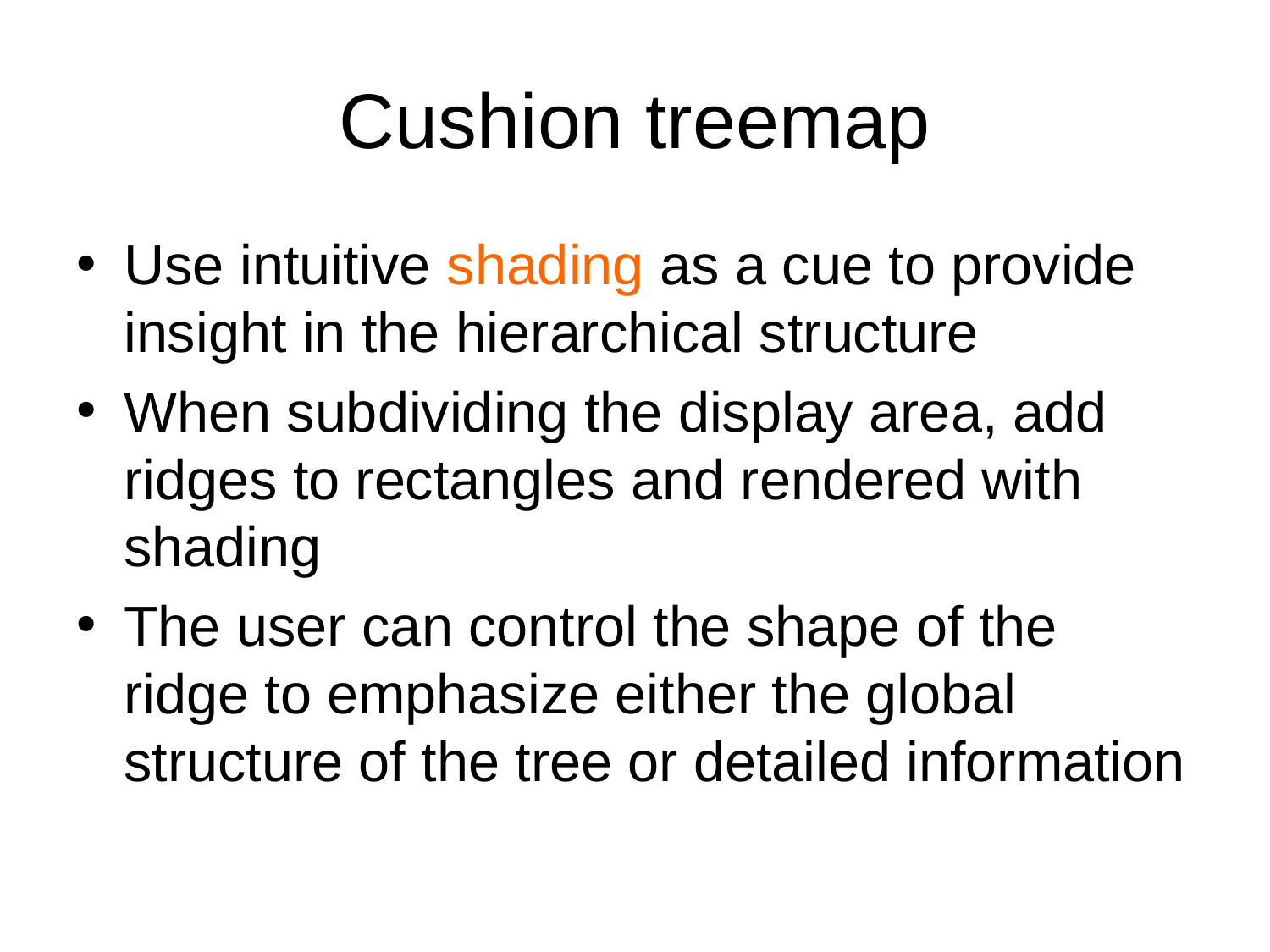

# Cushion treemap
Use intuitive shading as a cue to provide insight in the hierarchical structure
When subdividing the display area, add ridges to rectangles and rendered with shading
The user can control the shape of the ridge to emphasize either the global structure of the tree or detailed information